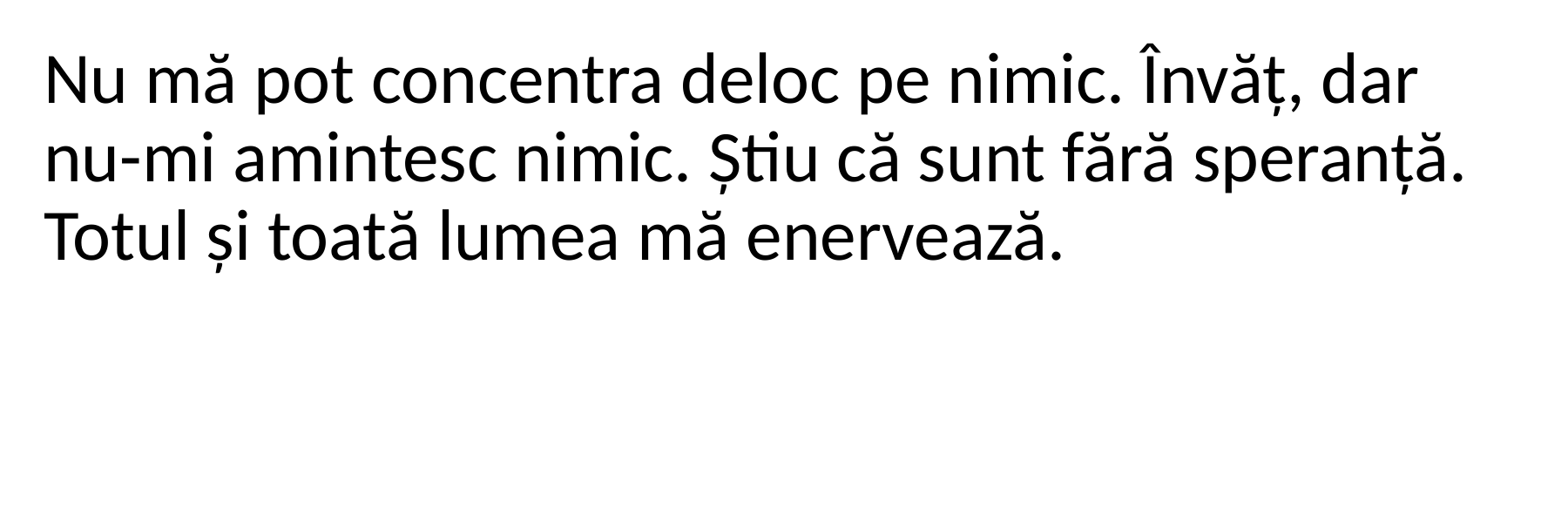

Nu mă pot concentra deloc pe nimic. Învăț, dar nu-mi amintesc nimic. Știu că sunt fără speranță. Totul și toată lumea mă enervează.